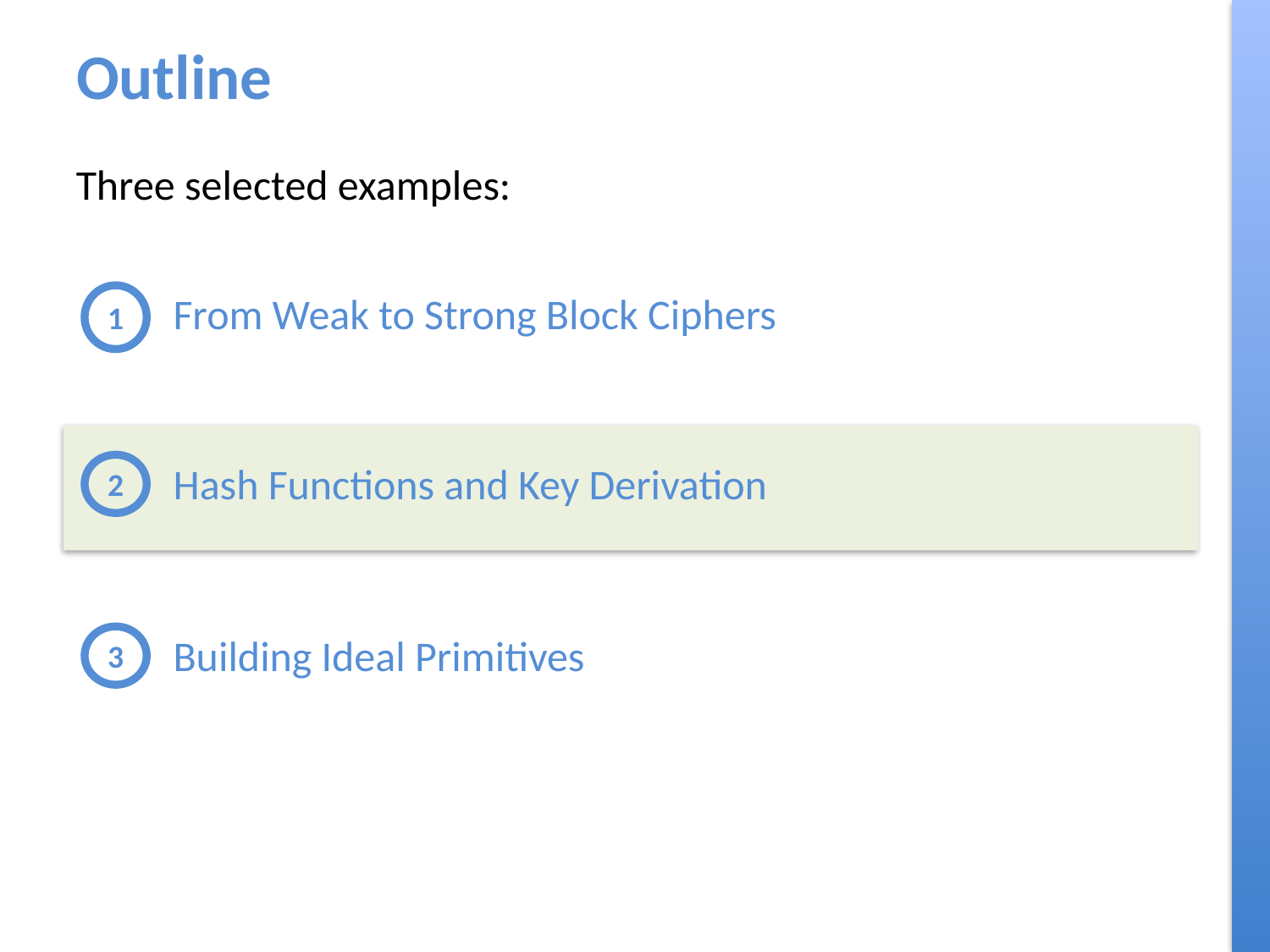

# Outline
Three selected examples:
From Weak to Strong Block Ciphers
1

Hash Functions and Key Derivation
2
Building Ideal Primitives
3